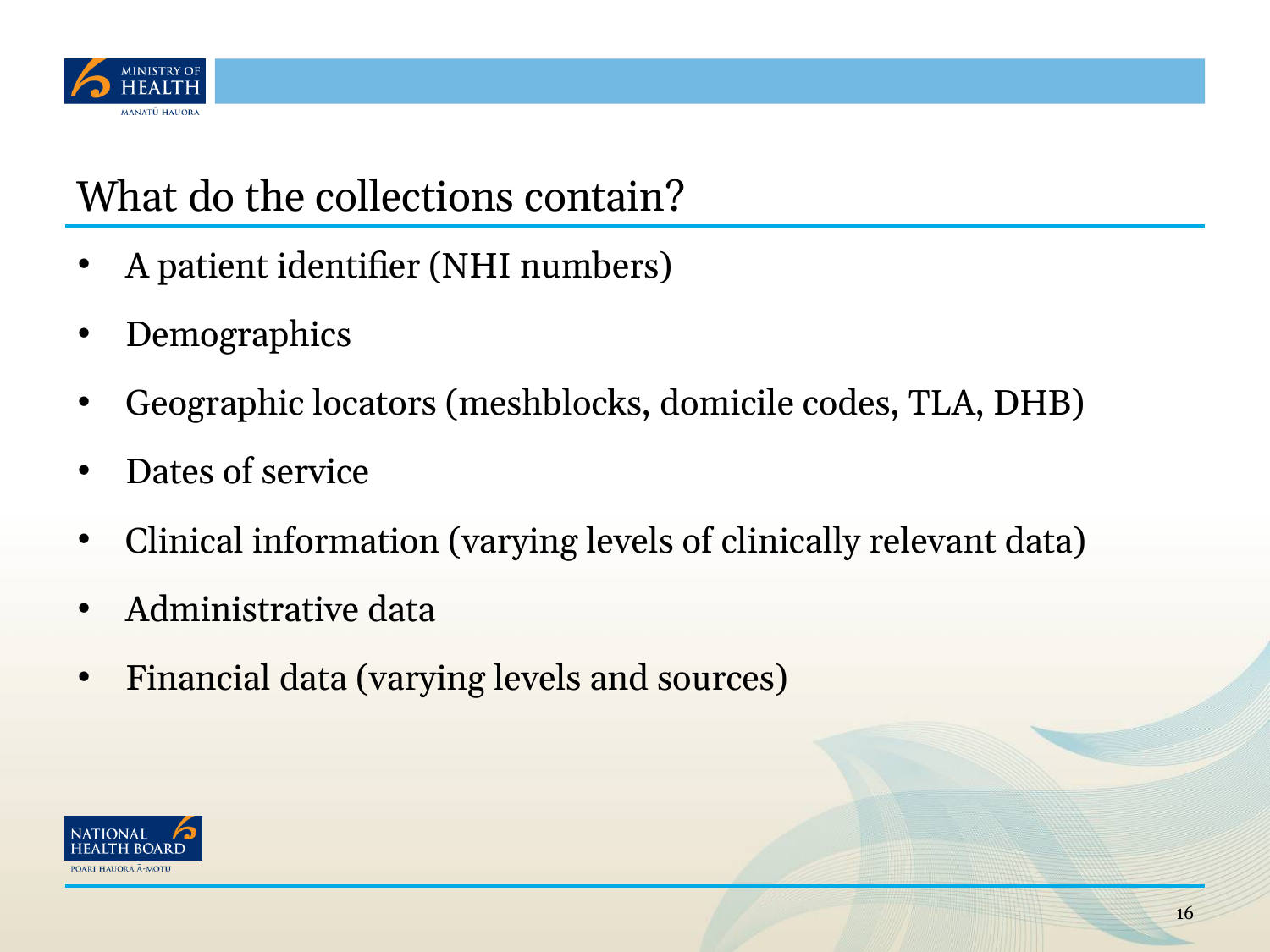

# What do the collections contain?
A patient identifier (NHI numbers)
Demographics
Geographic locators (meshblocks, domicile codes, TLA, DHB)
Dates of service
Clinical information (varying levels of clinically relevant data)
Administrative data
Financial data (varying levels and sources)
16